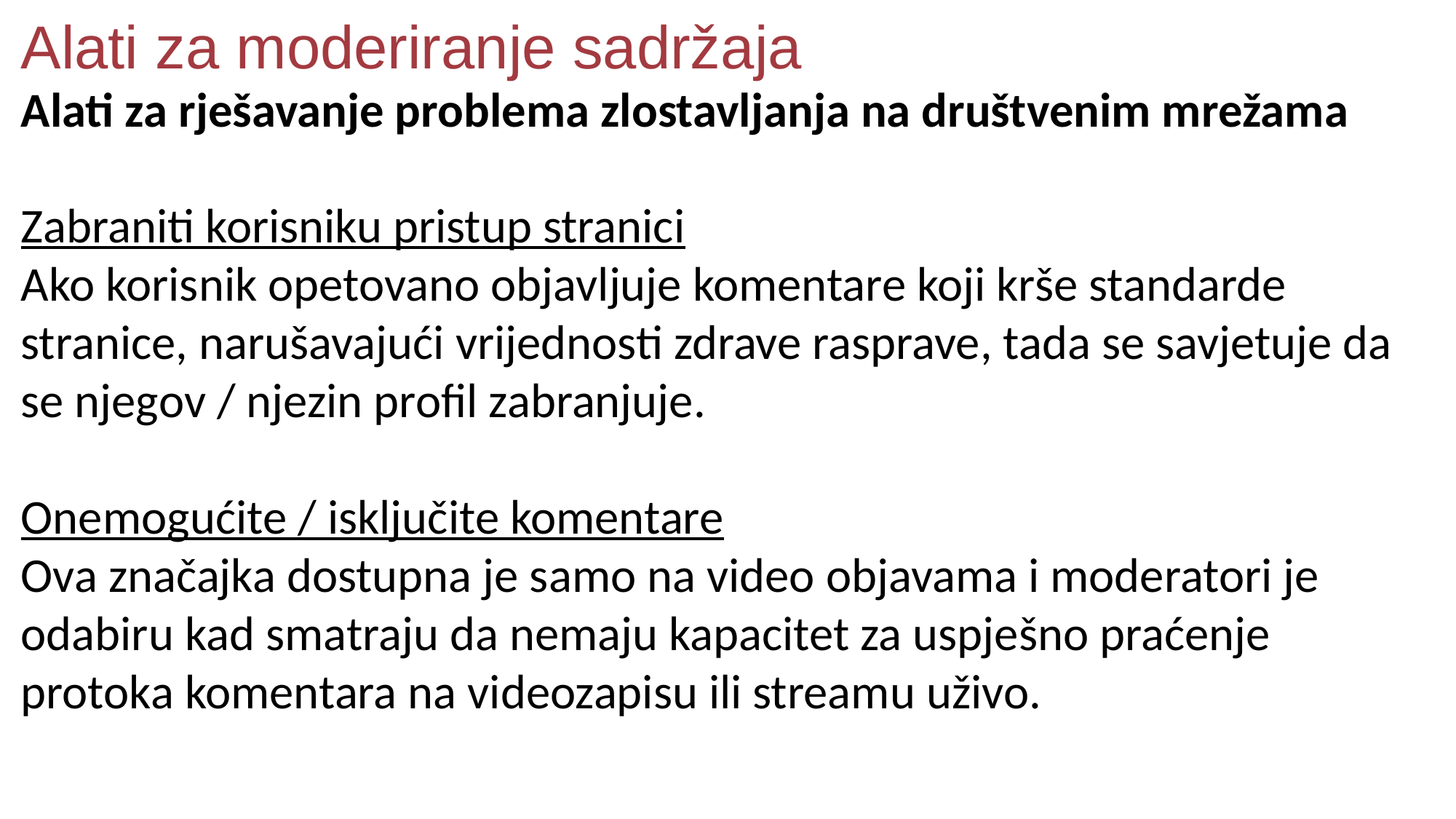

Alati za moderiranje sadržaja
Alati za rješavanje problema zlostavljanja na društvenim mrežama

Zabraniti korisniku pristup stranici
Ako korisnik opetovano objavljuje komentare koji krše standarde stranice, narušavajući vrijednosti zdrave rasprave, tada se savjetuje da se njegov / njezin profil zabranjuje.

Onemogućite / isključite komentare
Ova značajka dostupna je samo na video objavama i moderatori je odabiru kad smatraju da nemaju kapacitet za uspješno praćenje protoka komentara na videozapisu ili streamu uživo.